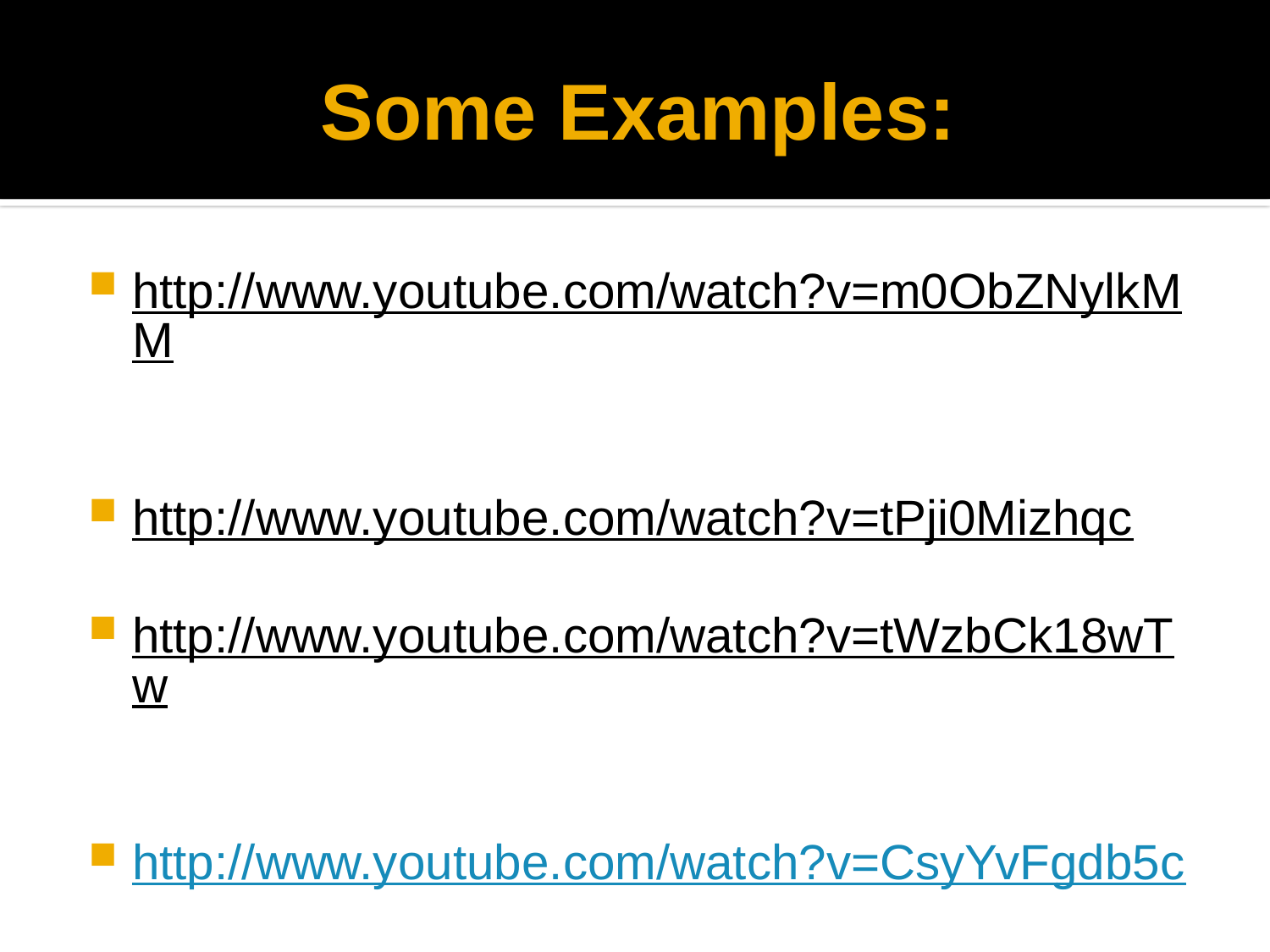

# Some Examples:
http://www.youtube.com/watch?v=m0ObZNylkMM
http://www.youtube.com/watch?v=tPji0Mizhqc
http://www.youtube.com/watch?v=tWzbCk18wTw
http://www.youtube.com/watch?v=CsyYvFgdb5c